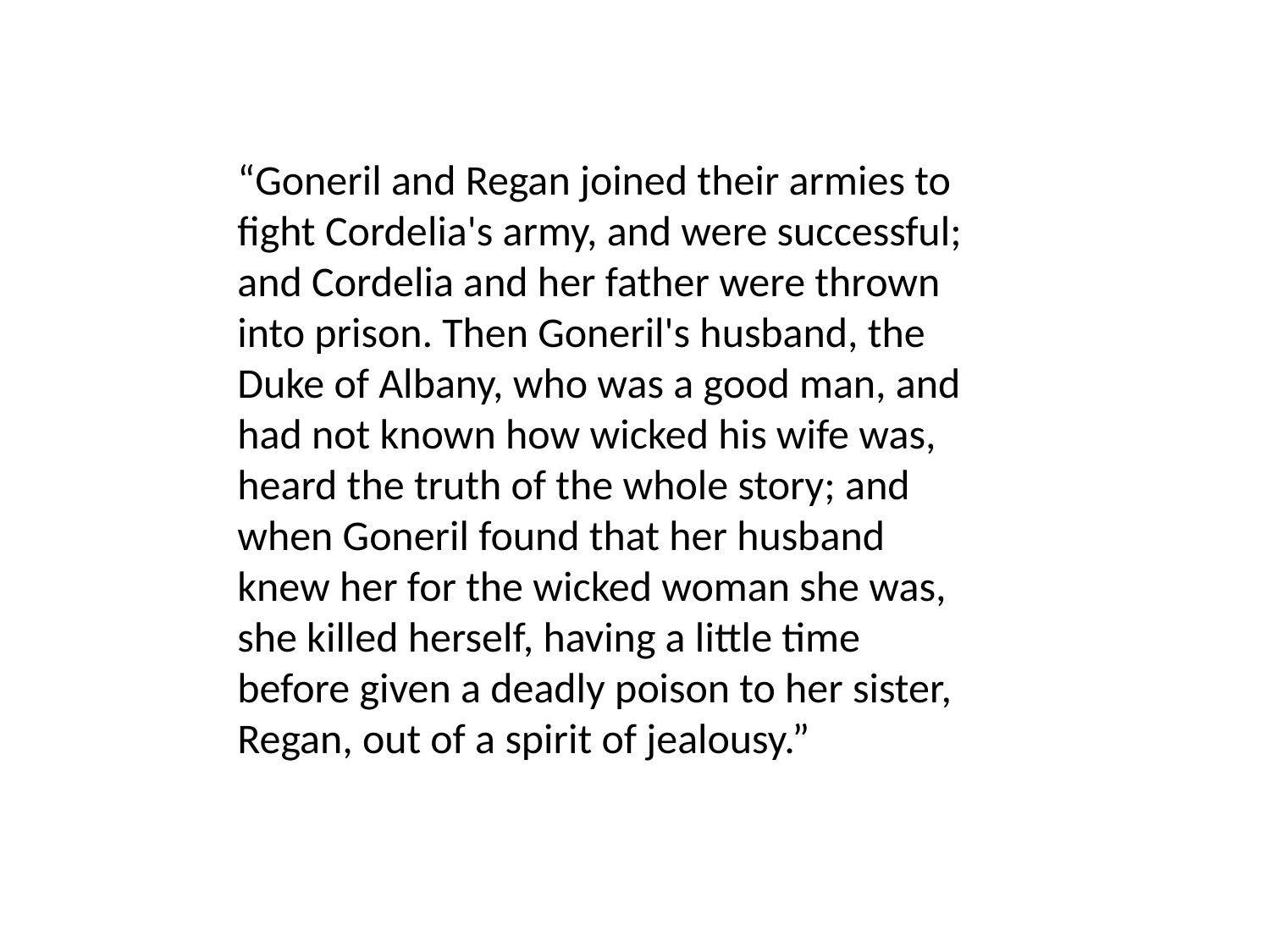

“Goneril and Regan joined their armies to fight Cordelia's army, and were successful; and Cordelia and her father were thrown into prison. Then Goneril's husband, the Duke of Albany, who was a good man, and had not known how wicked his wife was, heard the truth of the whole story; and when Goneril found that her husband knew her for the wicked woman she was, she killed herself, having a little time before given a deadly poison to her sister, Regan, out of a spirit of jealousy.”